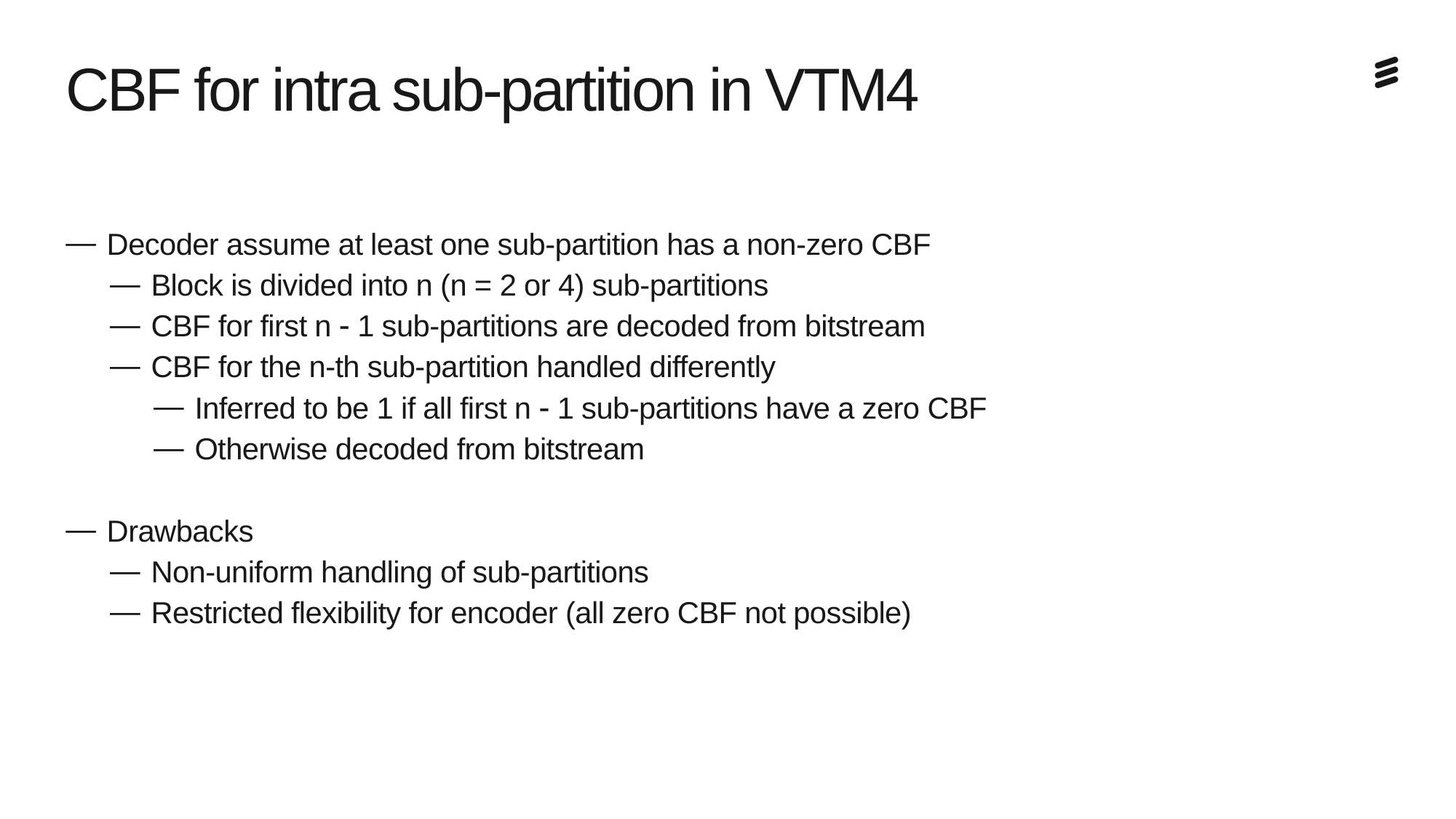

# CBF for intra sub-partition in VTM4
Decoder assume at least one sub-partition has a non-zero CBF
Block is divided into n (n = 2 or 4) sub-partitions
CBF for first n − 1 sub-partitions are decoded from bitstream
CBF for the n-th sub-partition handled differently
Inferred to be 1 if all first n − 1 sub-partitions have a zero CBF
Otherwise decoded from bitstream

Drawbacks
Non-uniform handling of sub-partitions
Restricted flexibility for encoder (all zero CBF not possible)